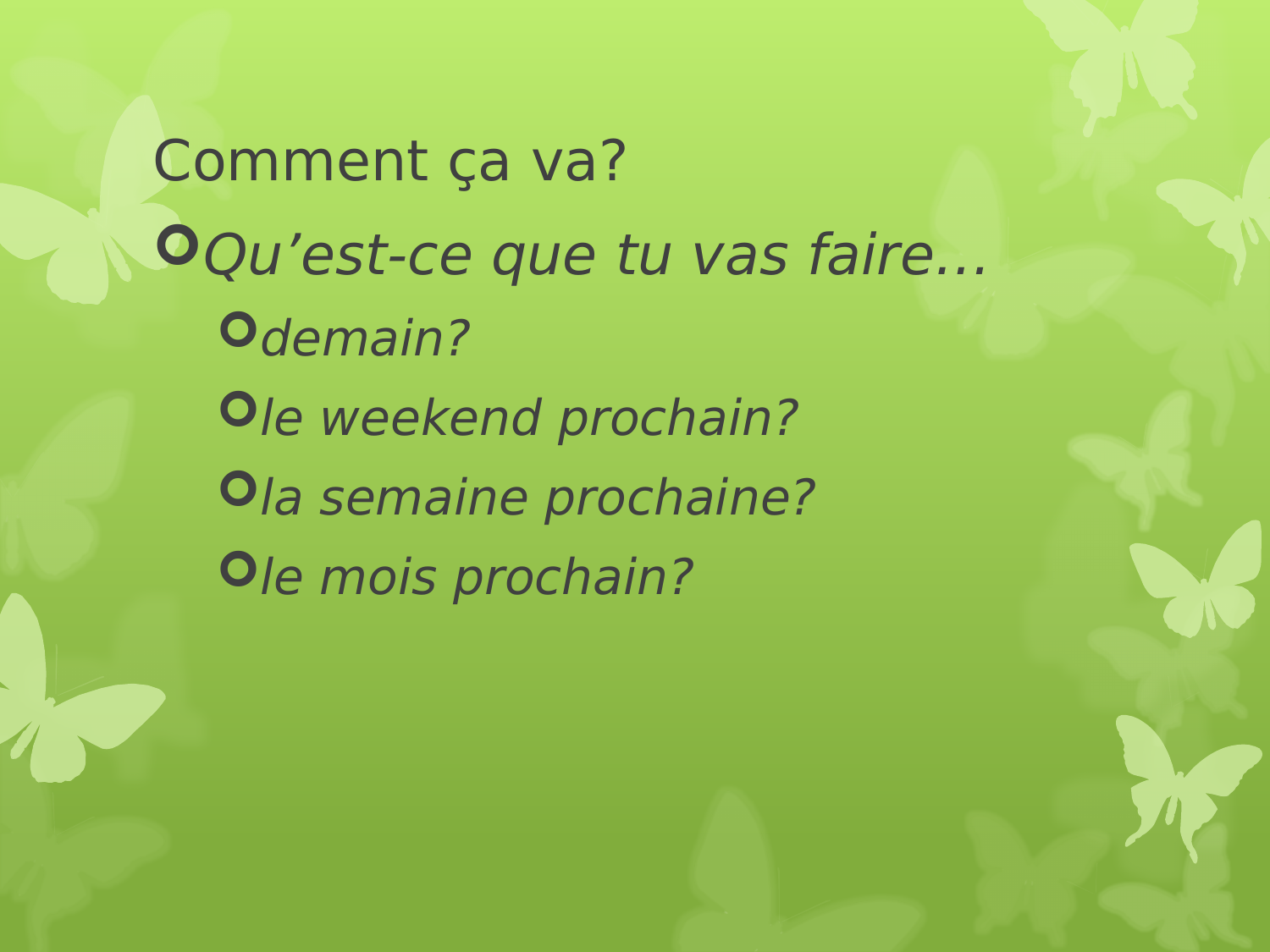

# Comment ça va?
Qu’est-ce que tu vas faire…
demain?
le weekend prochain?
la semaine prochaine?
le mois prochain?